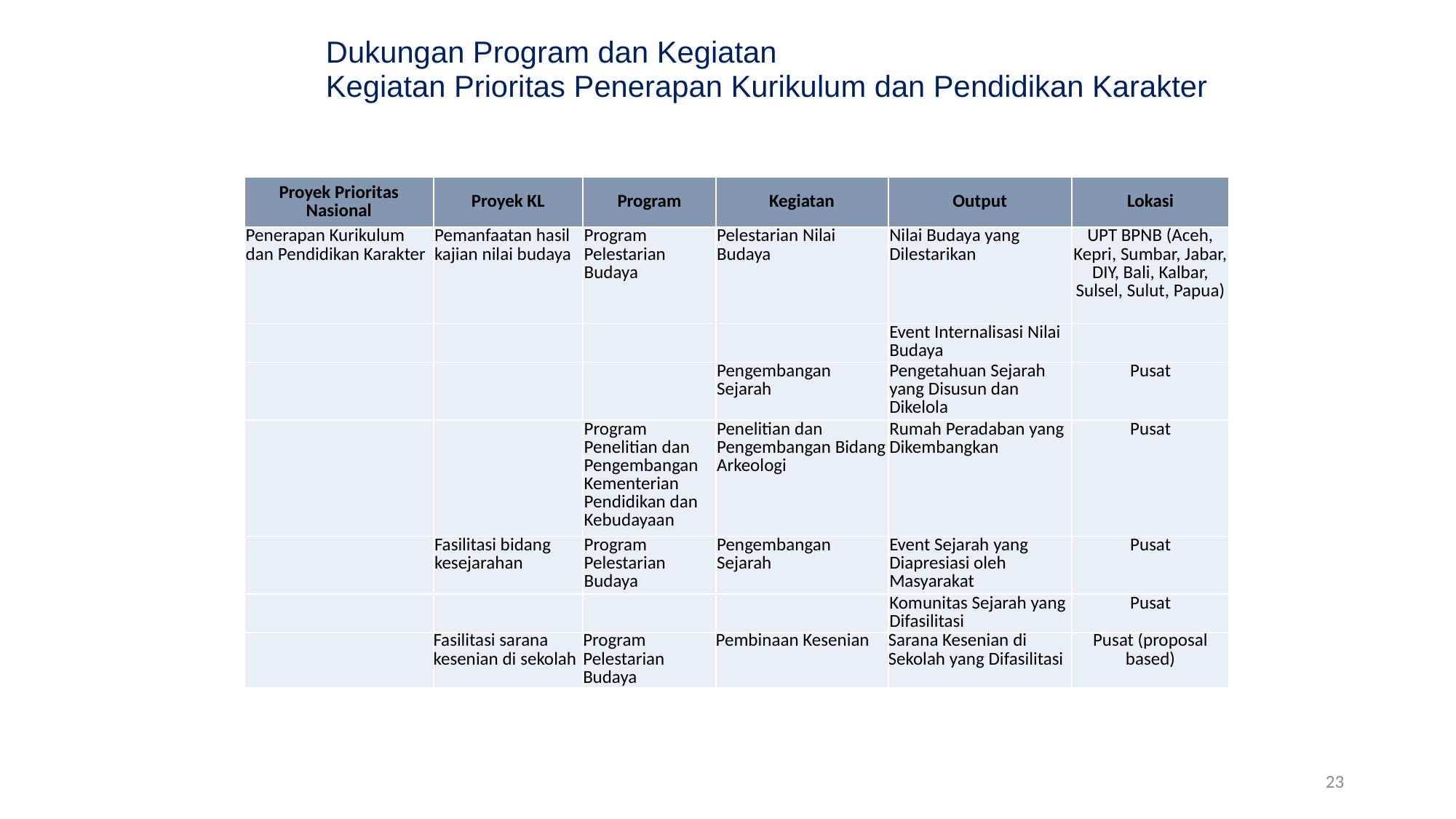

# Dukungan Program dan Kegiatan Kegiatan Prioritas Penerapan Kurikulum dan Pendidikan Karakter
| Proyek Prioritas Nasional | Proyek KL | Program | Kegiatan | Output | Lokasi |
| --- | --- | --- | --- | --- | --- |
| Penerapan Kurikulum dan Pendidikan Karakter | Pemanfaatan hasil kajian nilai budaya | Program Pelestarian Budaya | Pelestarian Nilai Budaya | Nilai Budaya yang Dilestarikan | UPT BPNB (Aceh, Kepri, Sumbar, Jabar, DIY, Bali, Kalbar, Sulsel, Sulut, Papua) |
|  |  |  |  | Event Internalisasi Nilai Budaya |  |
|  |  |  | Pengembangan Sejarah | Pengetahuan Sejarah yang Disusun dan Dikelola | Pusat |
|  |  | Program Penelitian dan Pengembangan Kementerian Pendidikan dan Kebudayaan | Penelitian dan Pengembangan Bidang Arkeologi | Rumah Peradaban yang Dikembangkan | Pusat |
|  | Fasilitasi bidang kesejarahan | Program Pelestarian Budaya | Pengembangan Sejarah | Event Sejarah yang Diapresiasi oleh Masyarakat | Pusat |
|  |  |  |  | Komunitas Sejarah yang Difasilitasi | Pusat |
|  | Fasilitasi sarana kesenian di sekolah | Program Pelestarian Budaya | Pembinaan Kesenian | Sarana Kesenian di Sekolah yang Difasilitasi | Pusat (proposal based) |
23